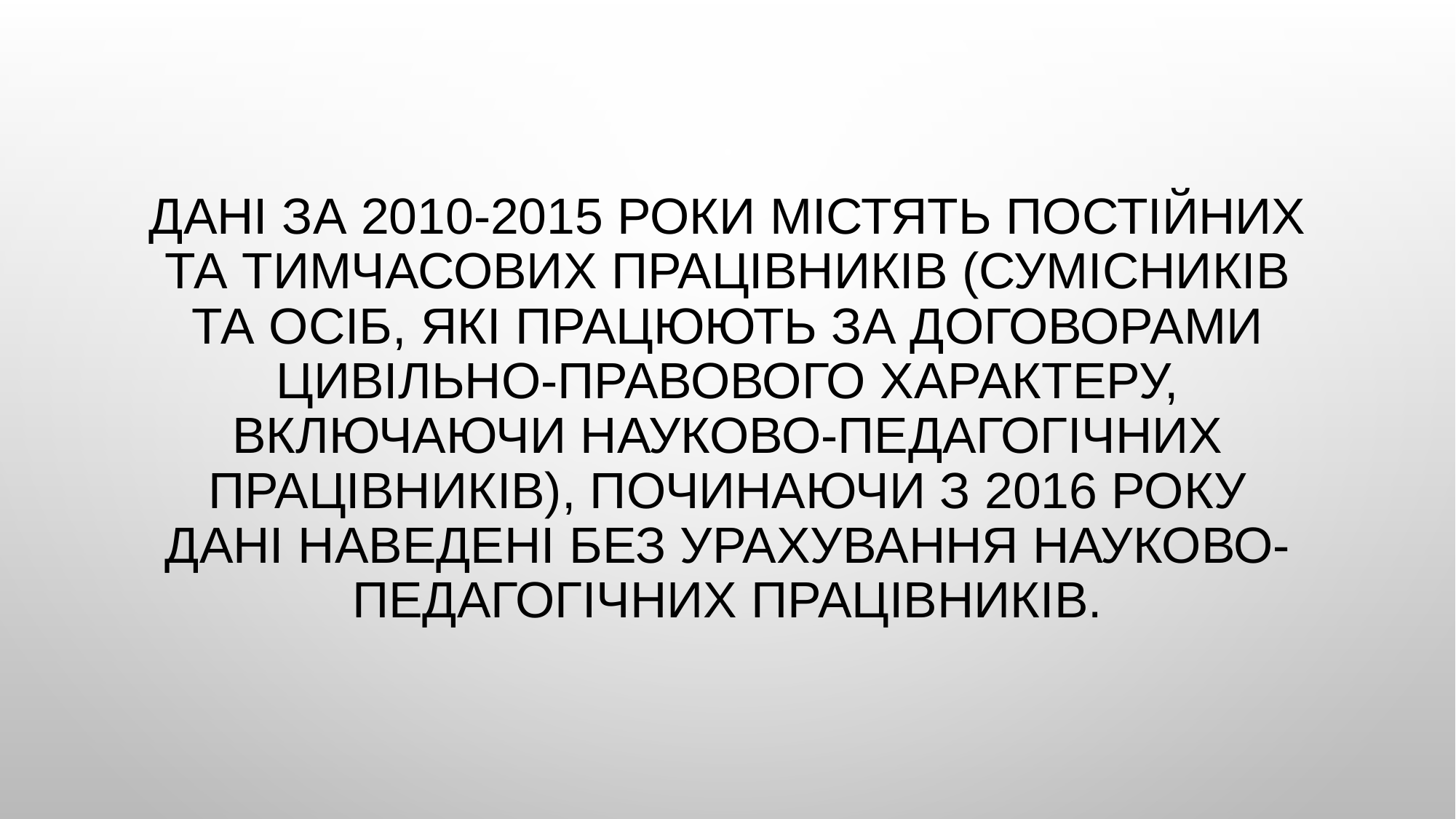

# Дані за 2010-2015 роки містять постійних та тимчасових працівників (сумісників та осіб, які працюють за договорами цивільно-правового характеру, включаючи науково-педагогічних працівників), починаючи з 2016 року дані наведені без урахування науково-педагогічних працівників.